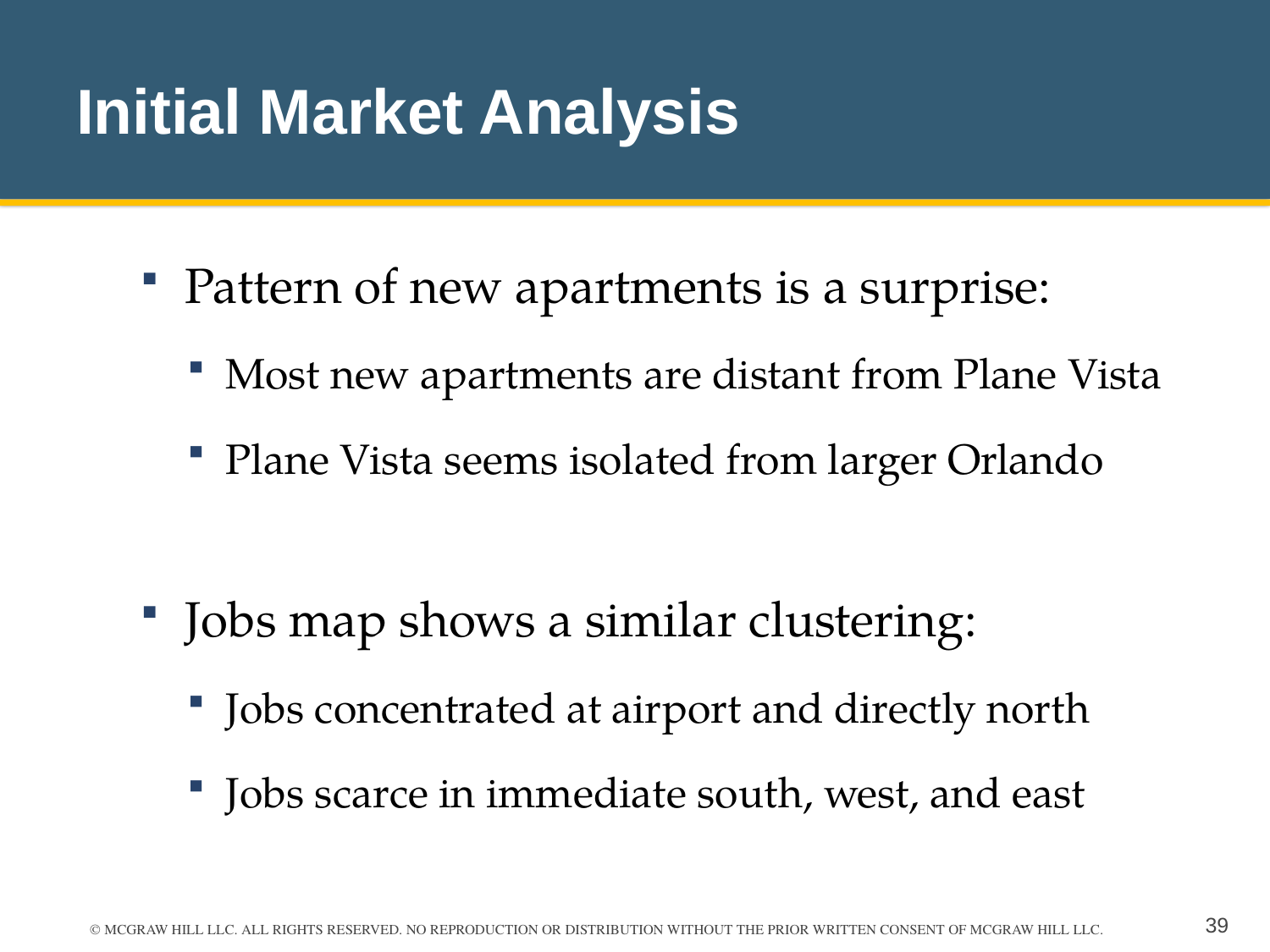

# Initial Market Analysis
Pattern of new apartments is a surprise:
Most new apartments are distant from Plane Vista
Plane Vista seems isolated from larger Orlando

Jobs map shows a similar clustering:
Jobs concentrated at airport and directly north
Jobs scarce in immediate south, west, and east
© MCGRAW HILL LLC. ALL RIGHTS RESERVED. NO REPRODUCTION OR DISTRIBUTION WITHOUT THE PRIOR WRITTEN CONSENT OF MCGRAW HILL LLC.
39